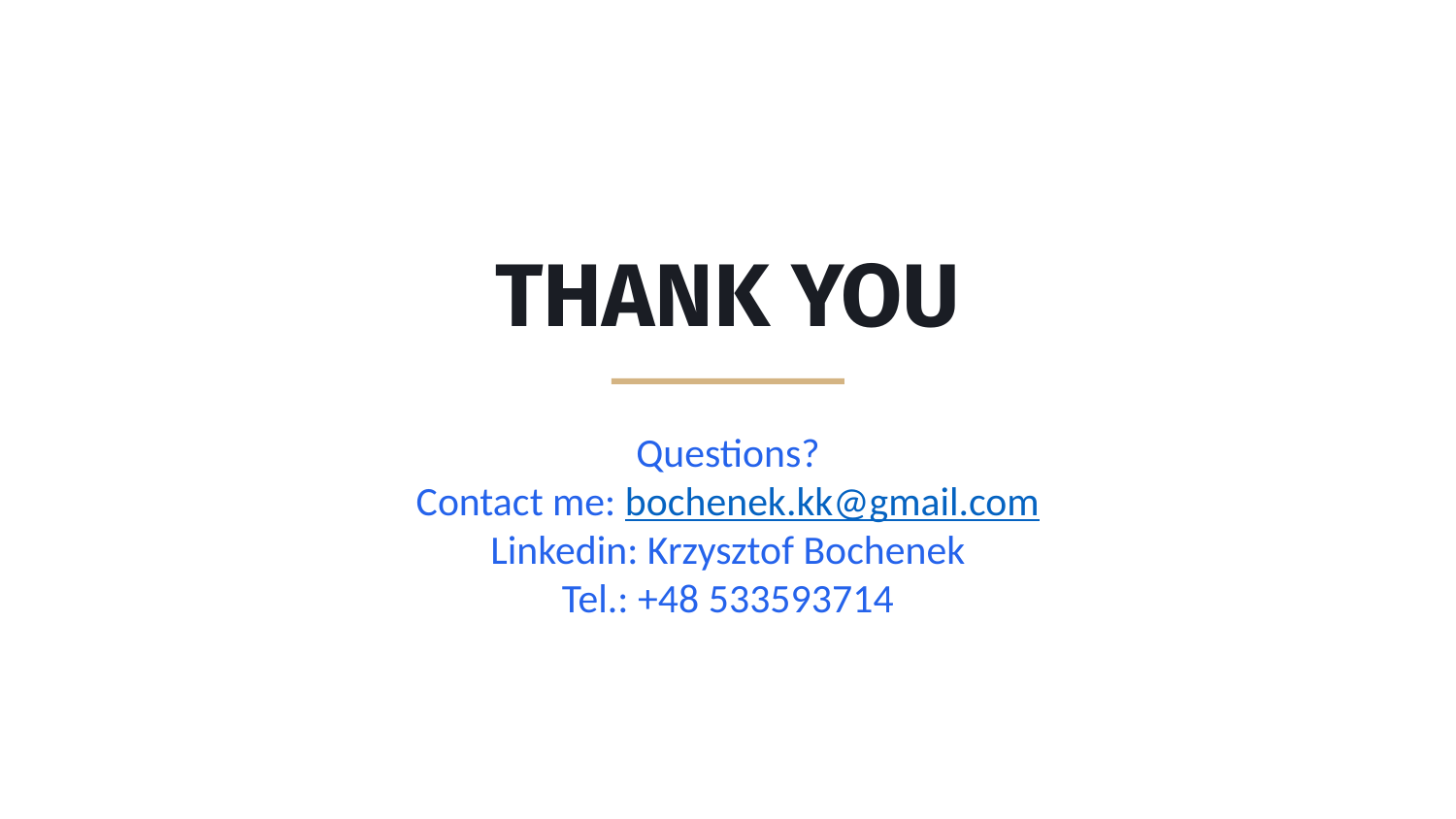

THANK YOU

Questions?
Contact me: bochenek.kk@gmail.com
Linkedin: Krzysztof Bochenek
Tel.: +48 533593714